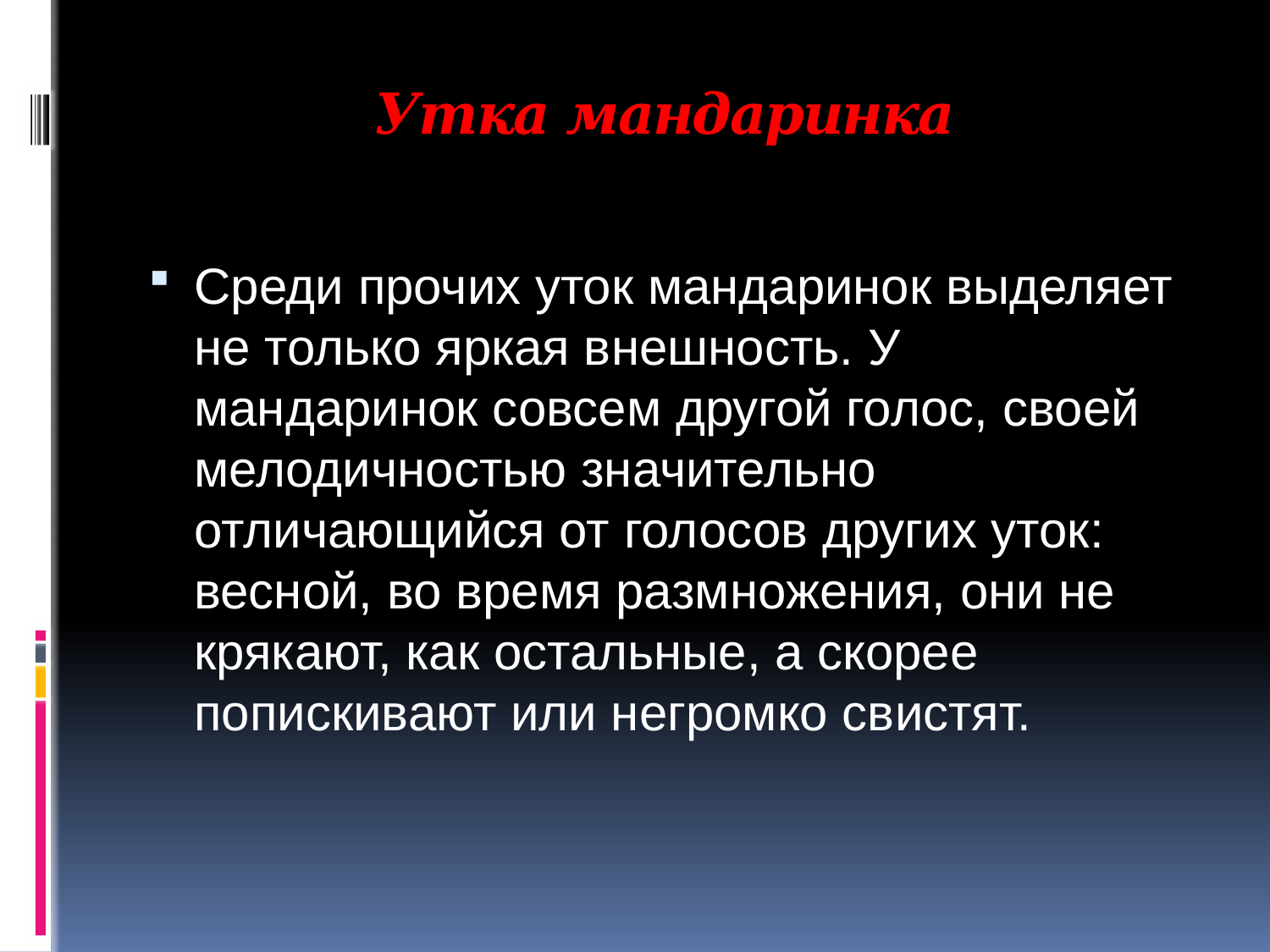

# Утка мандаринка
Среди прочих уток мандаринок выделяет не только яркая внешность. У мандаринок совсем другой голос, своей мелодичностью значительно отличающийся от голосов других уток: весной, во время размножения, они не крякают, как остальные, а скорее попискивают или негромко свистят.